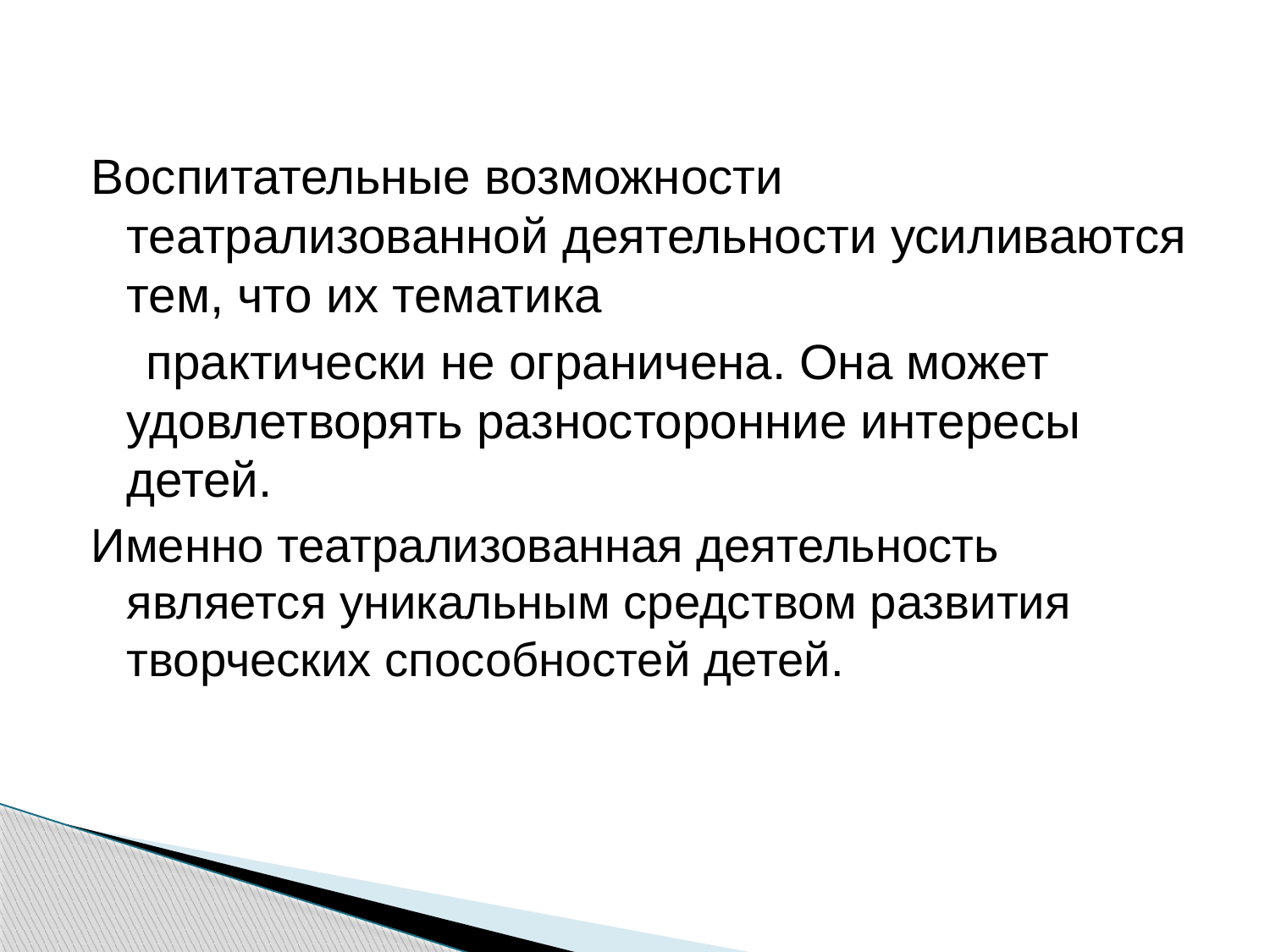

#
Воспитательные возможности театрализованной деятельности усиливаются тем, что их тематика
    практически не ограничена. Она может удовлетворять разносторонние интересы детей.
Именно театрализованная деятельность является уникальным средством развития творческих способностей детей.